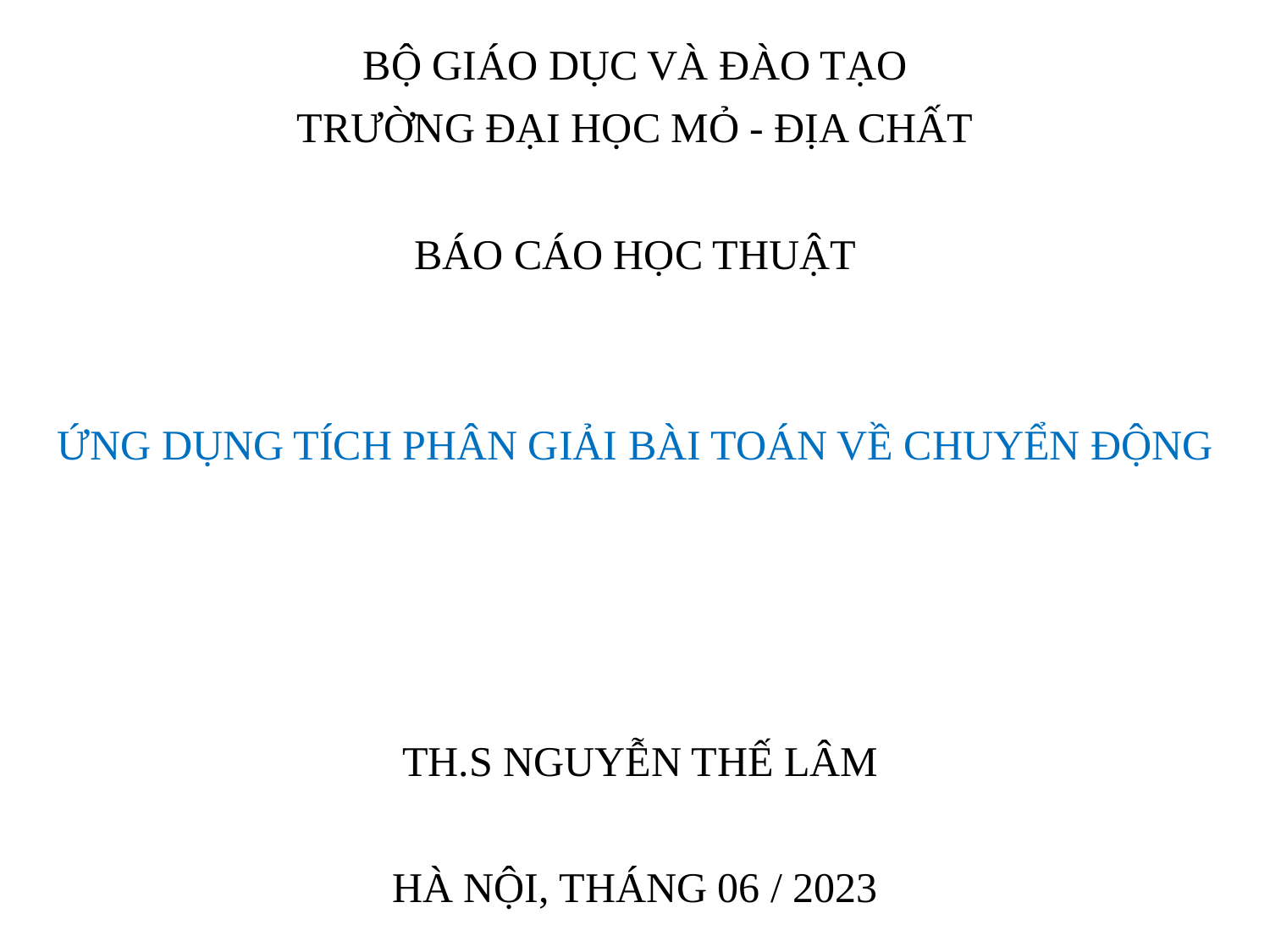

BỘ GIÁO DỤC VÀ ĐÀO TẠO
TRƯỜNG ĐẠI HỌC MỎ - ĐỊA CHẤT

BÁO CÁO HỌC THUẬT

ỨNG DỤNG TÍCH PHÂN GIẢI BÀI TOÁN VỀ CHUYỂN ĐỘNG

 TH.S NGUYỄN THẾ LÂM

HÀ NỘI, THÁNG 06 / 2023